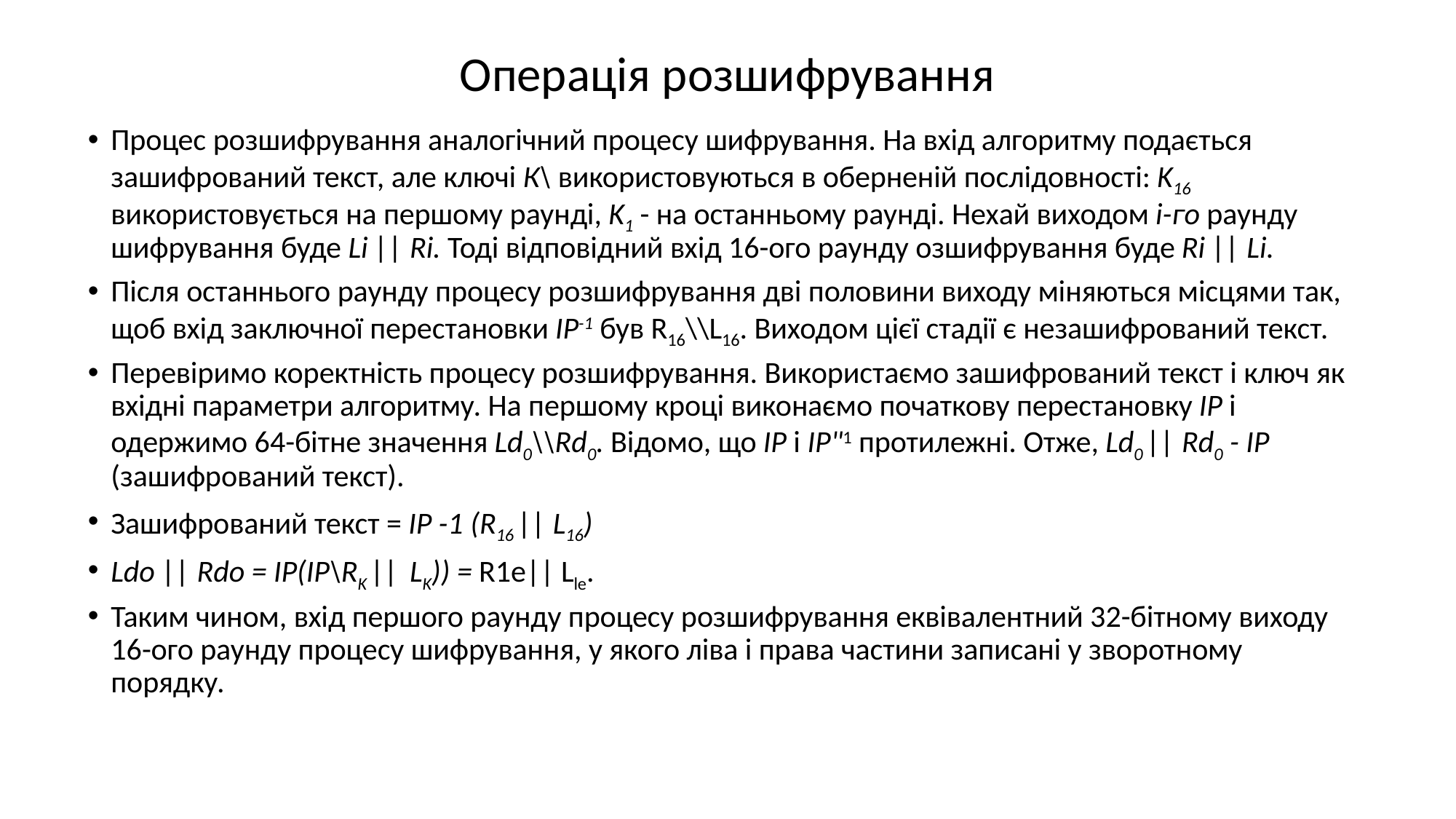

# Операція розшифрування
Процес розшифрування аналогічний процесу шифрування. На вхід алгоритму подається зашифрований текст, але ключі К\ використовуються в оберненій послідовності: K16 використовується на першому раунді, K1 - на останньому раунді. Нехай виходом i-го раунду шифрування буде Lі || Ri. Тоді відповідний вхід 16-ого раунду озшифрування буде Ri || Li.
Після останнього раунду процесу розшифрування дві половини виходу міняються місцями так, щоб вхід заключної перестановки IP-1 був R16\\L16. Виходом цієї стадії є незашифрований текст.
Перевіримо коректність процесу розшифрування. Використаємо зашифрований текст і ключ як вхідні параметри алгоритму. На першому кроці виконаємо початкову перестановку IP і одержимо 64-бітне значення Ld0\\Rd0. Відомо, що IP і IP"1 протилежні. Отже, Ld0 || Rd0 - IP (зашифрований текст).
Зашифрований текст = IP -1 (R16 || L16)
Ldo || Rdo = IP(IP\RK ||  LK)) = R1e|| Lle.
Таким чином, вхід першого раунду процесу розшифрування еквівалентний 32-бітному виходу 16-ого раунду процесу шифрування, у якого ліва і права частини записані у зворотному порядку.